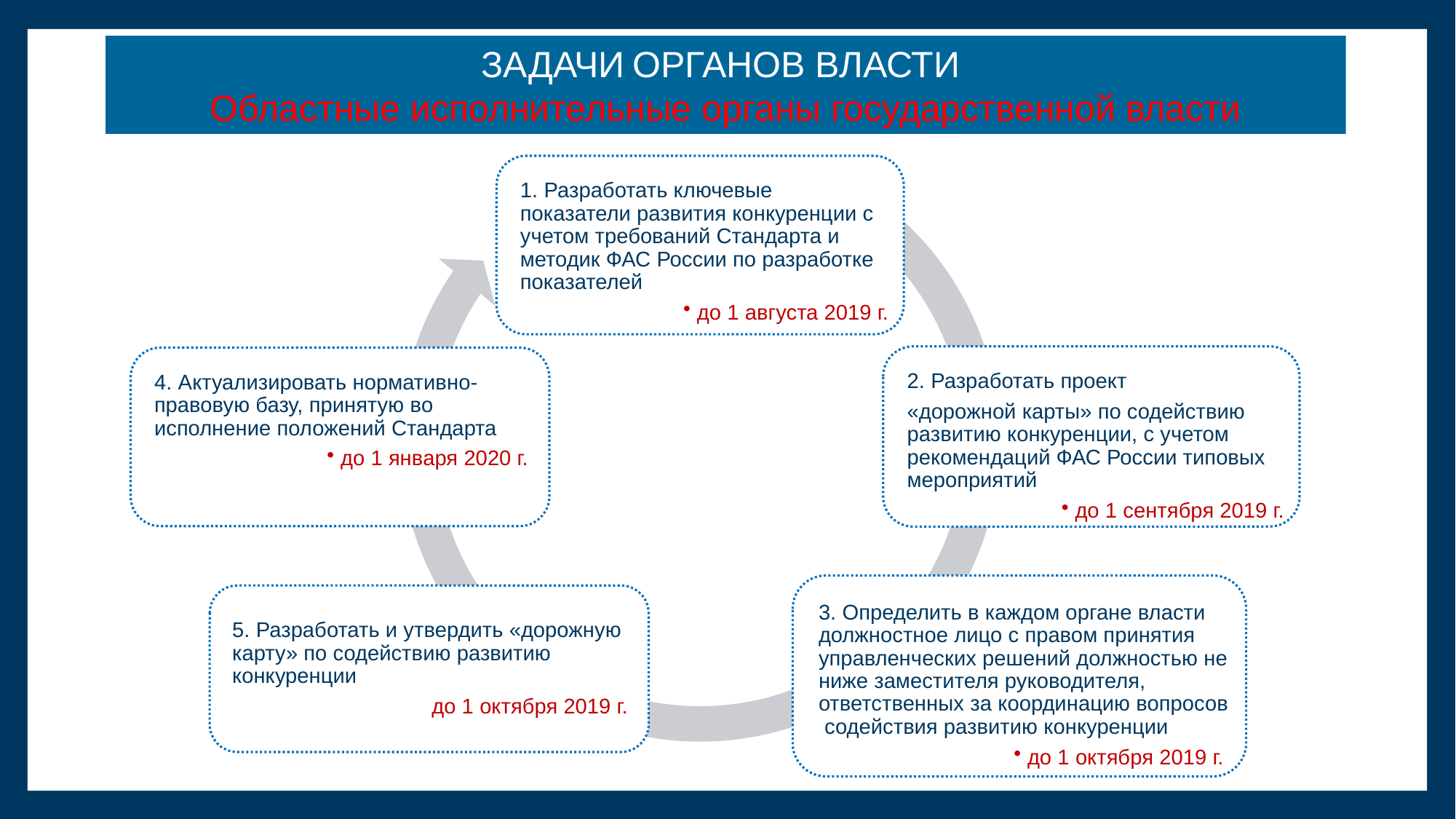

ЗАДАЧИ ОРГАНОВ ВЛАСТИ
Областные исполнительные органы государственной власти
1. Разработать ключевые показатели развития конкуренции с учетом требований Стандарта и методик ФАС России по разработке показателей
до 1 августа 2019 г.
2. Разработать проект
«дорожной карты» по содействию развитию конкуренции, с учетом рекомендаций ФАС России типовых мероприятий
до 1 сентября 2019 г.
3. Определить в каждом органе власти должностное лицо с правом принятия управленческих решений должностью не ниже заместителя руководителя, ответственных за координацию вопросов  содействия развитию конкуренции
до 1 октября 2019 г.
4. Актуализировать нормативно-правовую базу, принятую во исполнение положений Стандарта
до 1 января 2020 г.
5. Разработать и утвердить «дорожную карту» по содействию развитию конкуренции
до 1 октября 2019 г.